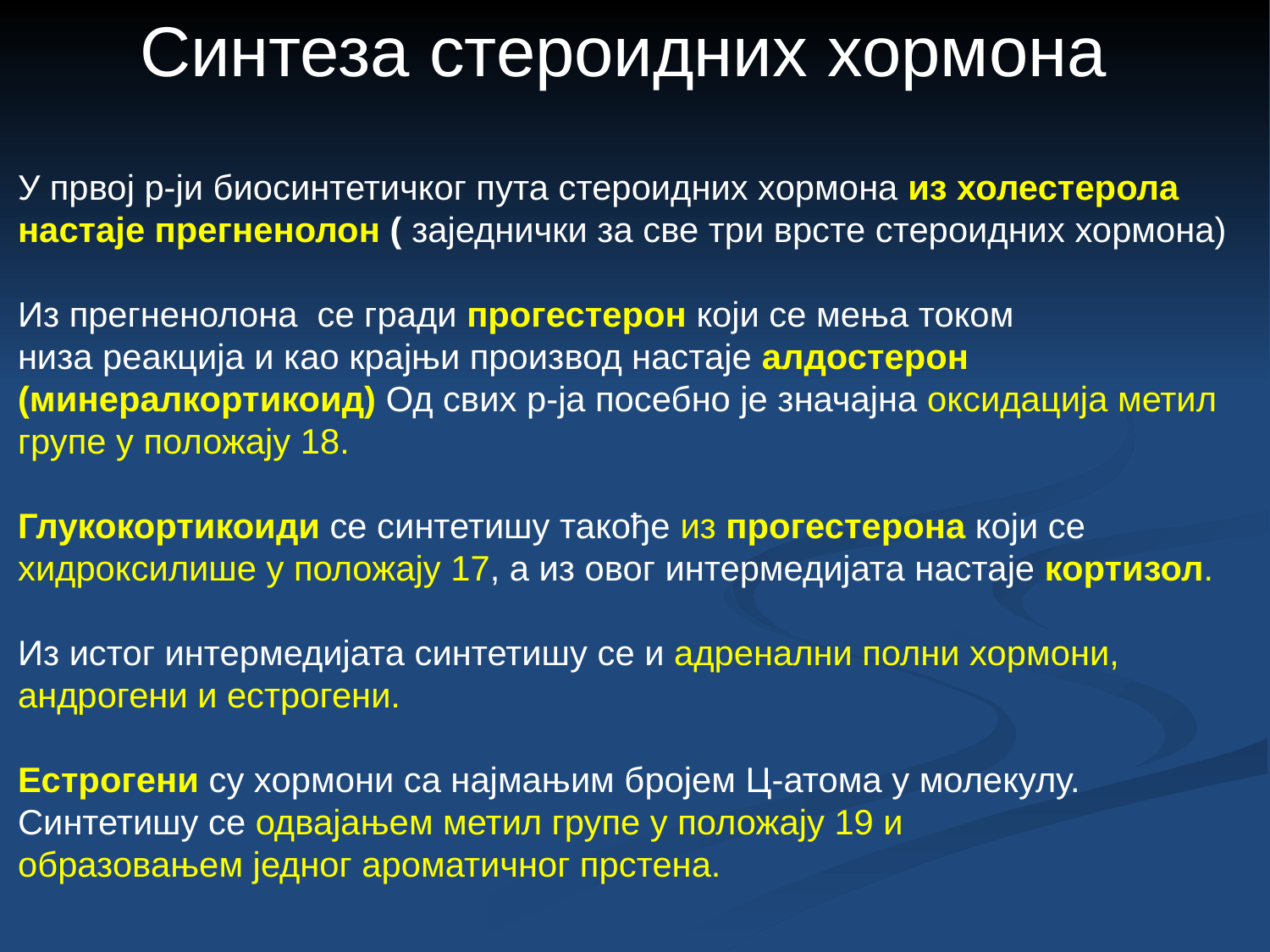

Синтеза стероидних хормона
У првој р-ји биосинтетичког пута стероидних хормона из холестерола настаје прегненолон ( заједнички за све три врсте стероидних хормона)

Из прегненолона  се гради прогестерон који се мења током
низа реакција и као крајњи производ настаје алдостерон (минералкортикоид) Од свих р-ја посебно је значајна оксидација метил групе у положају 18.

Глукокортикоиди се синтетишу такође из прогестерона који се хидроксилише у положају 17, а из овог интермедијата настаје кортизол.

Из истог интермедијата синтетишу се и адренални полни хормони, андрогени и естрогени.

Естрогени су хормони са најмањим бројем Ц-атома у молекулу.
Синтетишу се одвајањем метил групе у положају 19 и
образовањем једног ароматичног прстена.